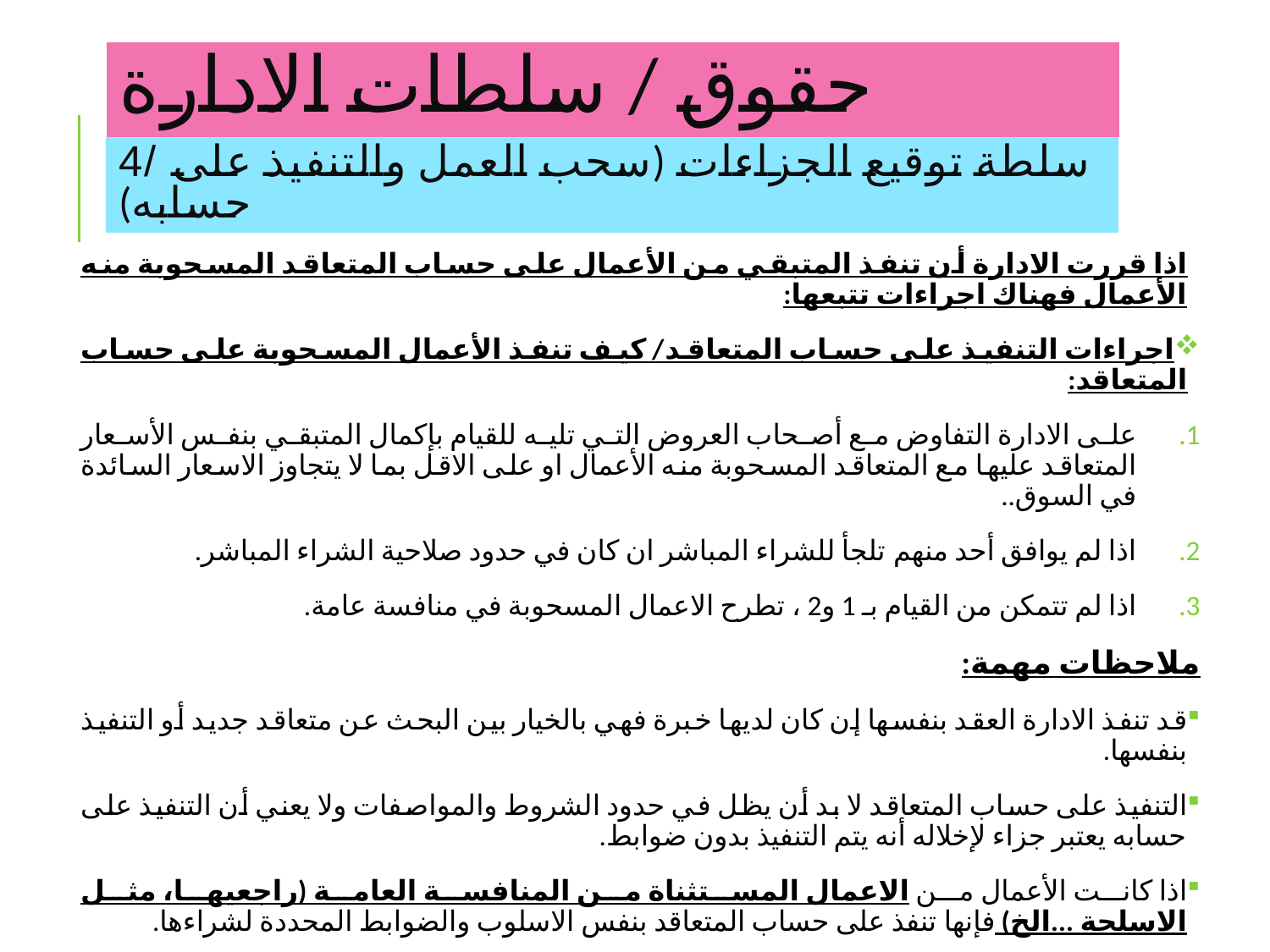

# حقوق / سلطات الادارة
4/ سلطة توقيع الجزاءات (سحب العمل والتنفيذ على حسابه)
اذا قررت الادارة أن تنفذ المتبقي من الأعمال على حساب المتعاقد المسحوبة منه الأعمال فهناك اجراءات تتبعها:
اجراءات التنفيذ على حساب المتعاقد/ كيف تنفذ الأعمال المسحوبة على حساب المتعاقد:
على الادارة التفاوض مع أصحاب العروض التي تليه للقيام بإكمال المتبقي بنفس الأسعار المتعاقد عليها مع المتعاقد المسحوبة منه الأعمال او على الاقل بما لا يتجاوز الاسعار السائدة في السوق..
اذا لم يوافق أحد منهم تلجأ للشراء المباشر ان كان في حدود صلاحية الشراء المباشر.
اذا لم تتمكن من القيام بـ 1 و2 ، تطرح الاعمال المسحوبة في منافسة عامة.
ملاحظات مهمة:
قد تنفذ الادارة العقد بنفسها إن كان لديها خبرة فهي بالخيار بين البحث عن متعاقد جديد أو التنفيذ بنفسها.
التنفيذ على حساب المتعاقد لا بد أن يظل في حدود الشروط والمواصفات ولا يعني أن التنفيذ على حسابه يعتبر جزاء لإخلاله أنه يتم التنفيذ بدون ضوابط.
اذا كانت الأعمال من الاعمال المستثناة من المنافسة العامة (راجعيها، مثل الاسلحة ...الخ) فإنها تنفذ على حساب المتعاقد بنفس الاسلوب والضوابط المحددة لشراءها.
اذا لم تتجاوز قيمة الاعمال المسحوبة مئة الف ريال، جاز تأمينها بالطريقة التي تراها مناسبة ولا يشترط أن تلتزم باجراءات منافسة عامة ولا شراء مباشر.